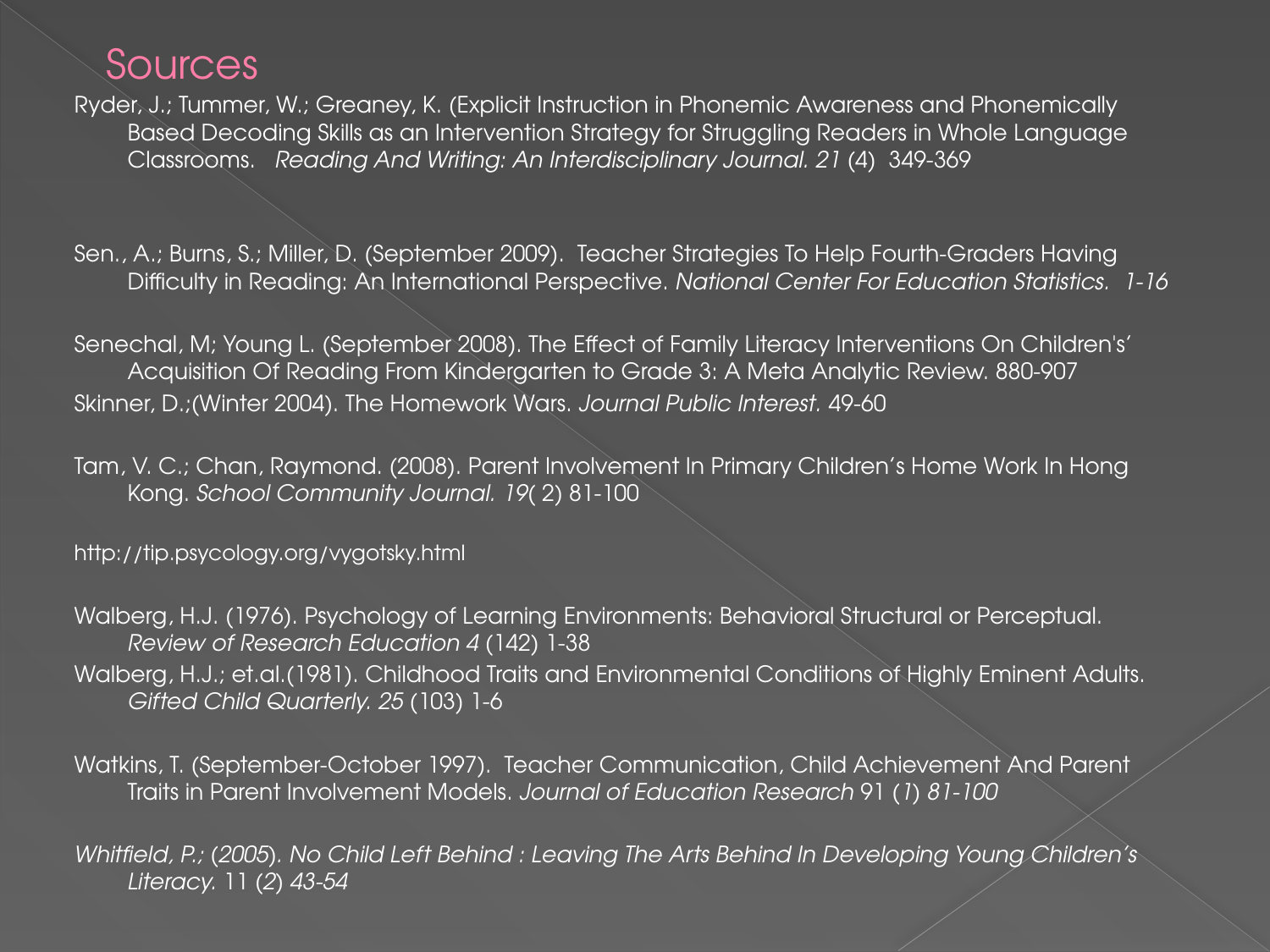

# Sources
Ryder, J.; Tummer, W.; Greaney, K. (Explicit Instruction in Phonemic Awareness and Phonemically Based Decoding Skills as an Intervention Strategy for Struggling Readers in Whole Language Classrooms.   Reading And Writing: An Interdisciplinary Journal. 21 (4)  349-369

Sen., A.; Burns, S.; Miller, D. (September 2009).  Teacher Strategies To Help Fourth-Graders Having Difficulty in Reading: An International Perspective. National Center For Education Statistics.  1-16

Senechal, M; Young L. (September 2008). The Effect of Family Literacy Interventions On Children's’ Acquisition Of Reading From Kindergarten to Grade 3: A Meta Analytic Review. 880-907
Skinner, D.;(Winter 2004). The Homework Wars. Journal Public Interest. 49-60

Tam, V. C.; Chan, Raymond. (2008). Parent Involvement In Primary Children’s Home Work In Hong Kong. School Community Journal. 19( 2) 81-100

http://tip.psycology.org/vygotsky.html

Walberg, H.J. (1976). Psychology of Learning Environments: Behavioral Structural or Perceptual.  Review of Research Education 4 (142) 1-38
Walberg, H.J.; et.al.(1981). Childhood Traits and Environmental Conditions of Highly Eminent Adults.  Gifted Child Quarterly. 25 (103) 1-6

Watkins, T. (September-October 1997).  Teacher Communication, Child Achievement And Parent Traits in Parent Involvement Models. Journal of Education Research 91 (1) 81-100

Whitfield, P.; (2005). No Child Left Behind : Leaving The Arts Behind In Developing Young Children’s Literacy. 11 (2) 43-54